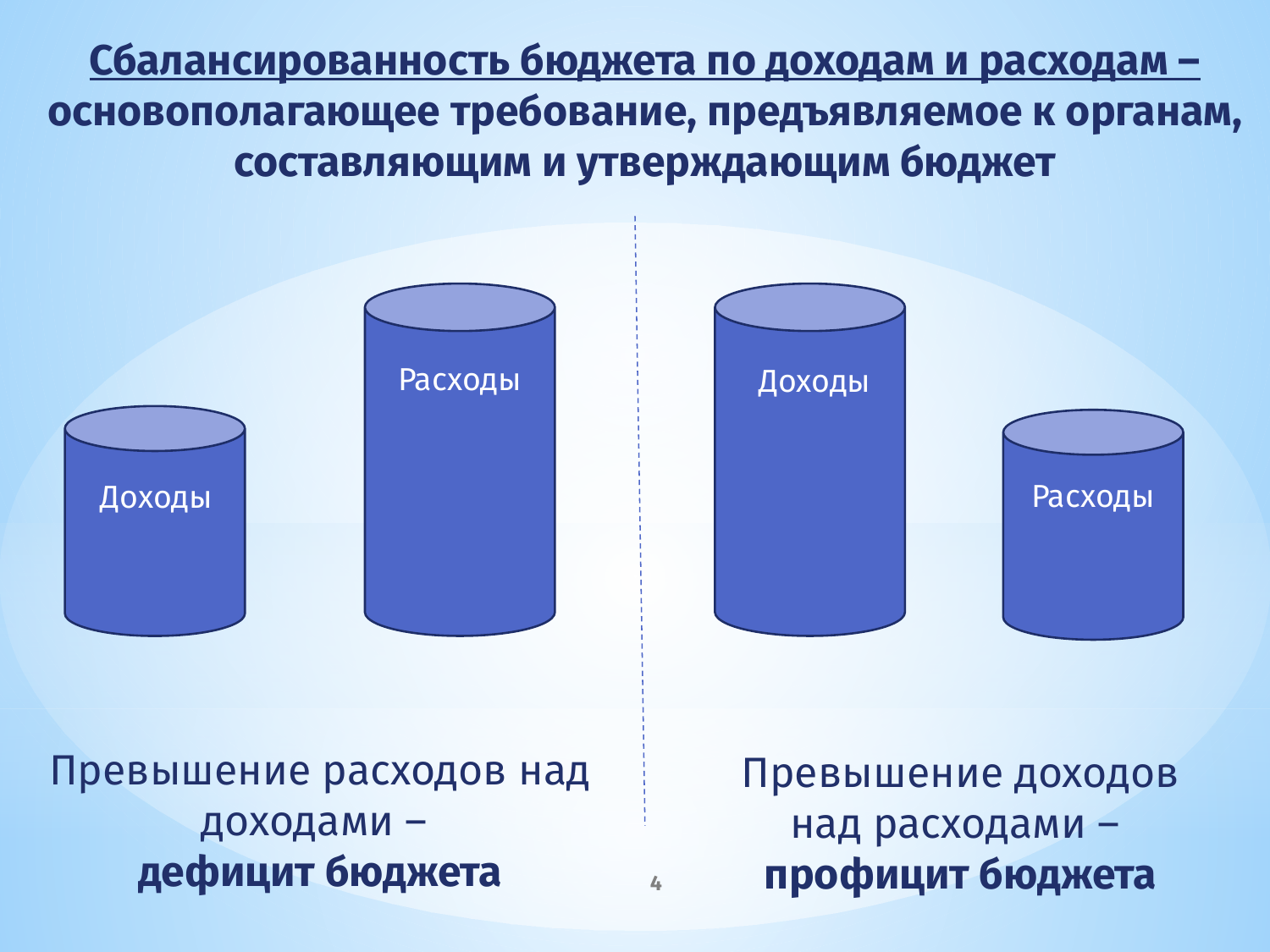

Сбалансированность бюджета по доходам и расходам – основополагающее требование, предъявляемое к органам, составляющим и утверждающим бюджет

Расходы
Доходы

Расходы
Доходы
Превышение расходов над доходами –
дефицит бюджета
Превышение доходов над расходами –
профицит бюджета
4